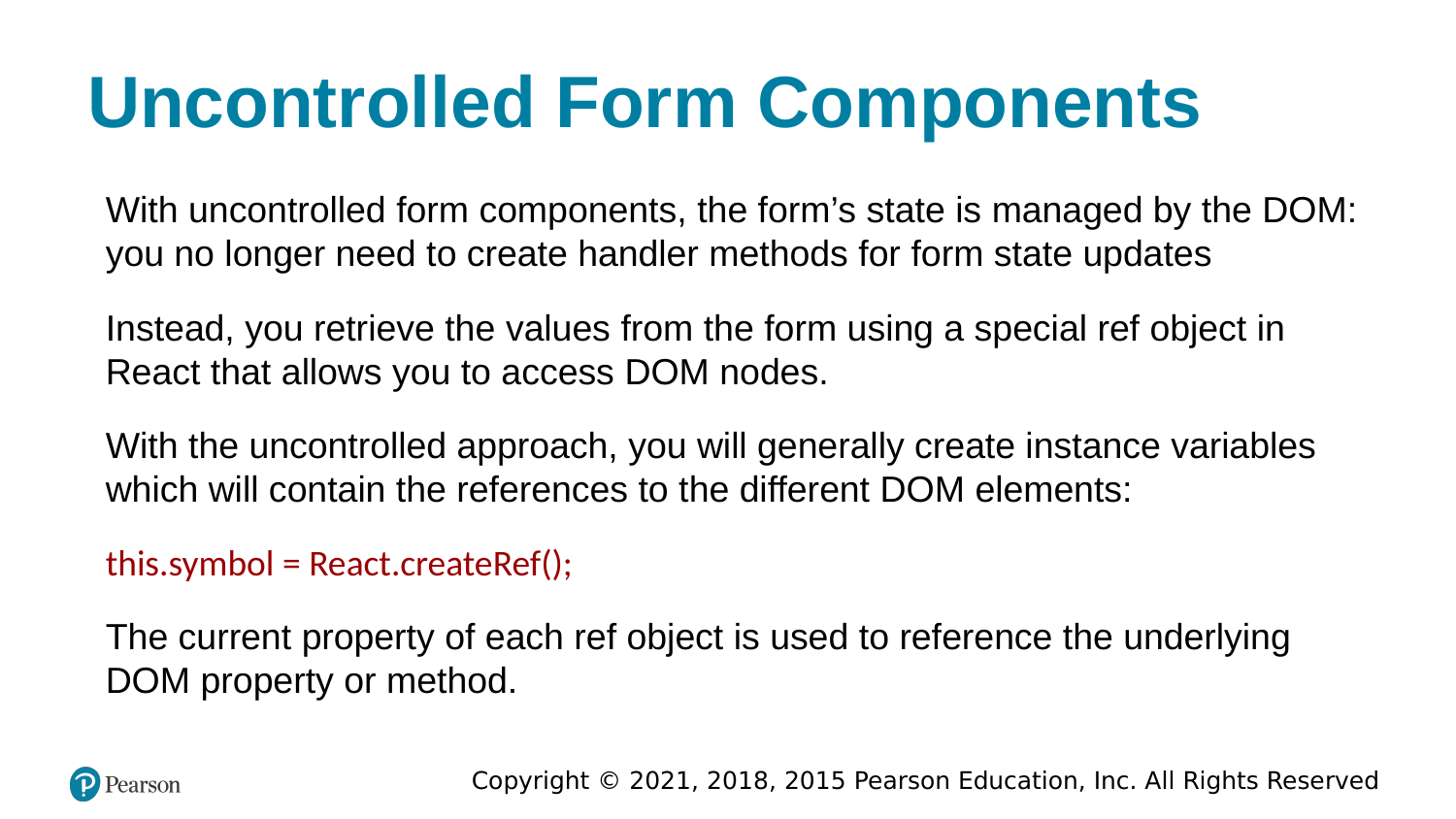

# Uncontrolled Form Components
With uncontrolled form components, the form’s state is managed by the DOM: you no longer need to create handler methods for form state updates
Instead, you retrieve the values from the form using a special ref object in React that allows you to access DOM nodes.
With the uncontrolled approach, you will generally create instance variables which will contain the references to the different DOM elements:
this.symbol = React.createRef();
The current property of each ref object is used to reference the underlying DOM property or method.